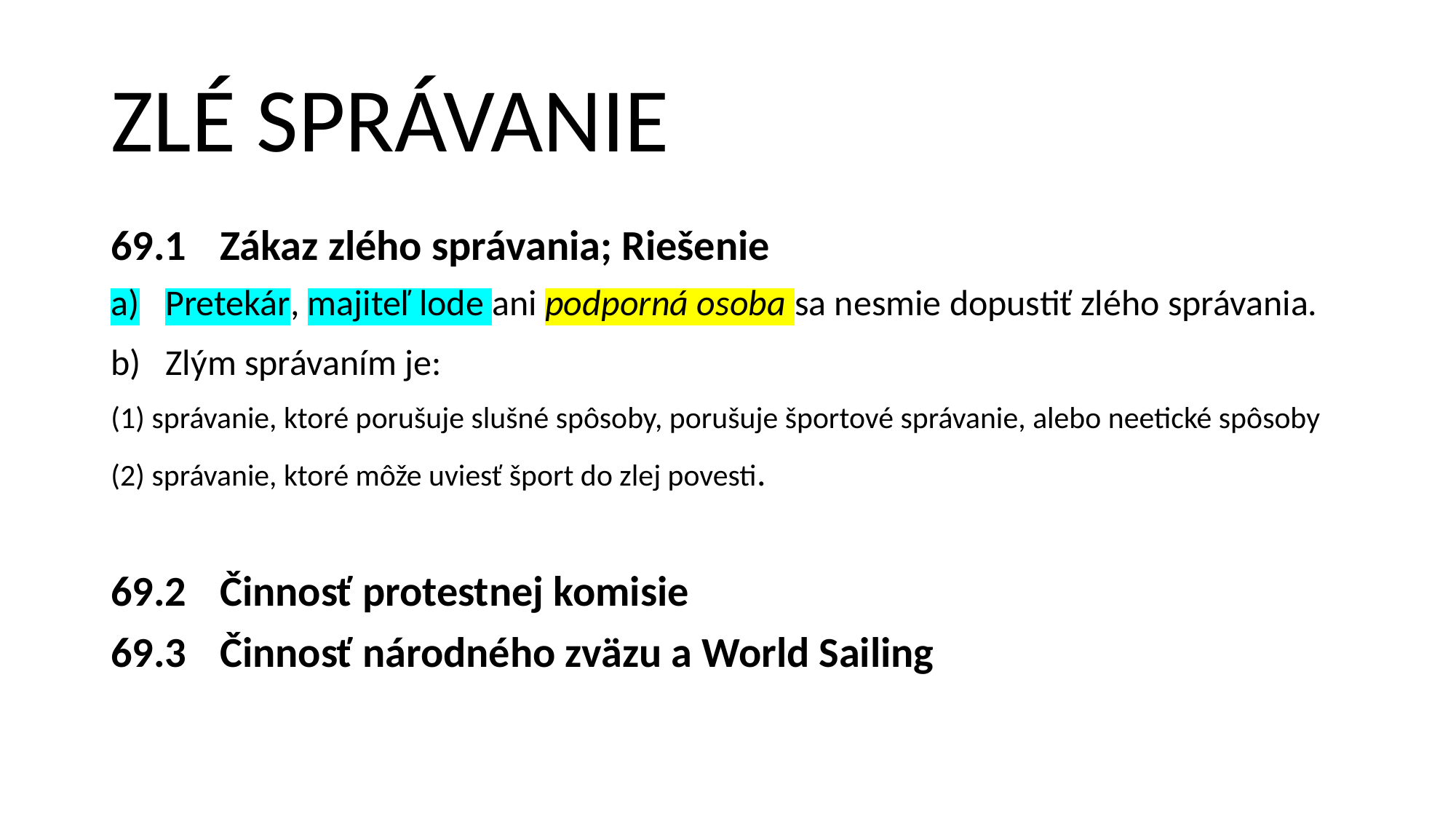

# ZLÉ SPRÁVANIE
69.1	Zákaz zlého správania; Riešenie
Pretekár, majiteľ lode ani podporná osoba sa nesmie dopustiť zlého správania.
Zlým správaním je:
(1) správanie, ktoré porušuje slušné spôsoby, porušuje športové správanie, alebo neetické spôsoby
(2) správanie, ktoré môže uviesť šport do zlej povesti.

69.2	Činnosť protestnej komisie
69.3	Činnosť národného zväzu a World Sailing